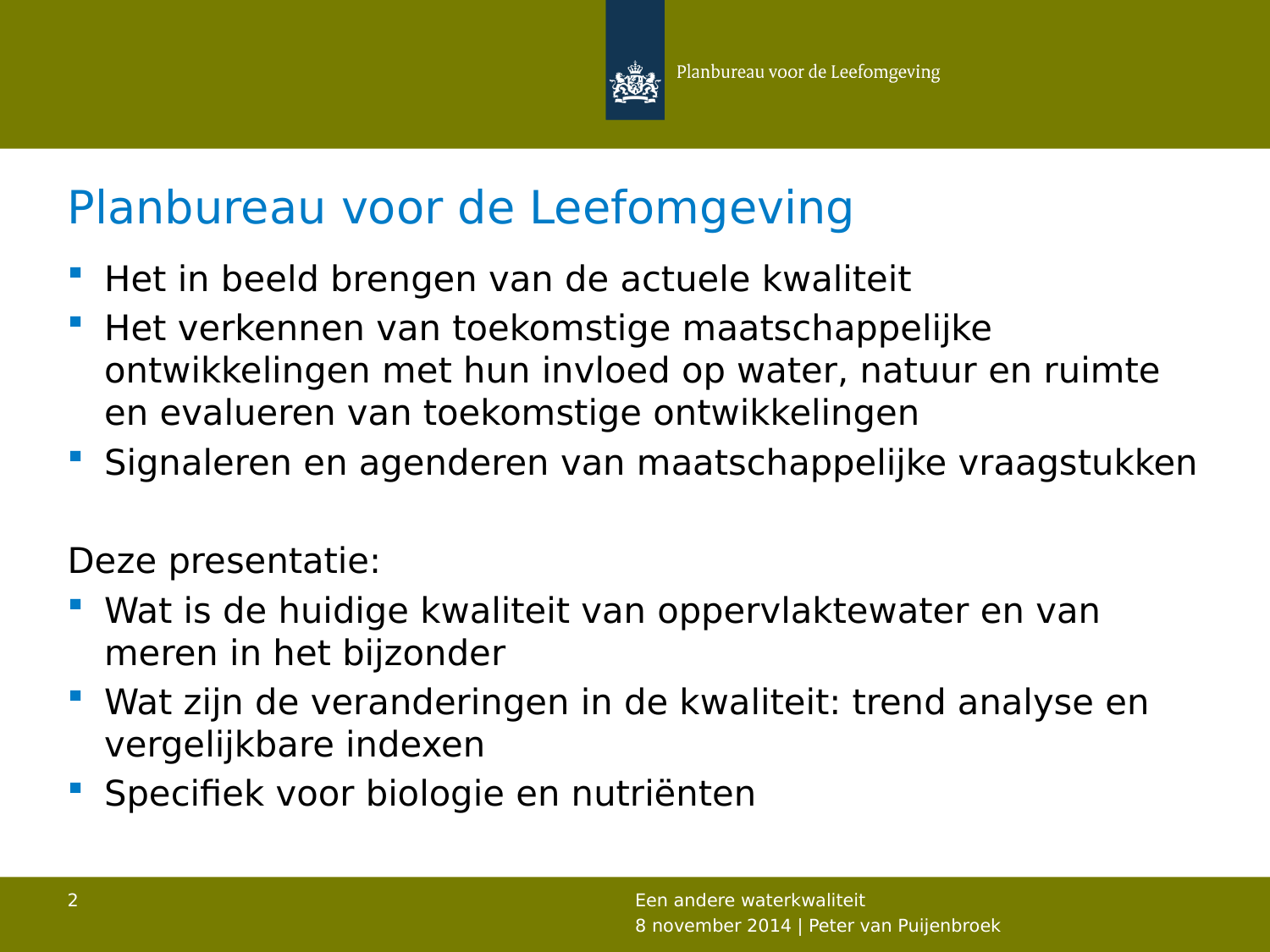

# Planbureau voor de Leefomgeving
Het in beeld brengen van de actuele kwaliteit
Het verkennen van toekomstige maatschappelijke ontwikkelingen met hun invloed op water, natuur en ruimte en evalueren van toekomstige ontwikkelingen
Signaleren en agenderen van maatschappelijke vraagstukken

Deze presentatie:
Wat is de huidige kwaliteit van oppervlaktewater en van meren in het bijzonder
Wat zijn de veranderingen in de kwaliteit: trend analyse en vergelijkbare indexen
Specifiek voor biologie en nutriënten
Een andere waterkwaliteit
2
8 november 2014 | Peter van Puijenbroek